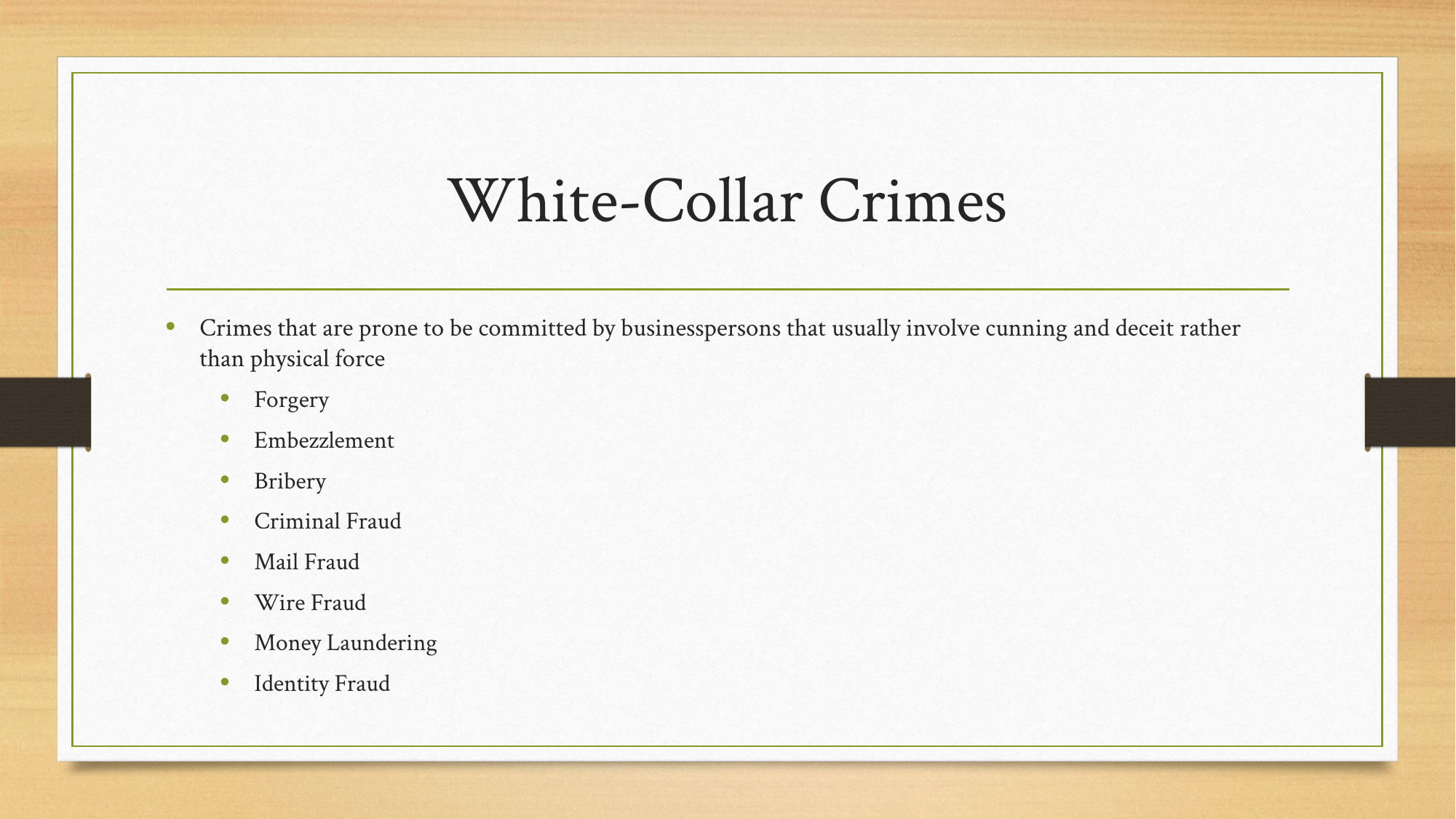

# White-Collar Crimes
Crimes that are prone to be committed by businesspersons that usually involve cunning and deceit rather than physical force
Forgery
Embezzlement
Bribery
Criminal Fraud
Mail Fraud
Wire Fraud
Money Laundering
Identity Fraud